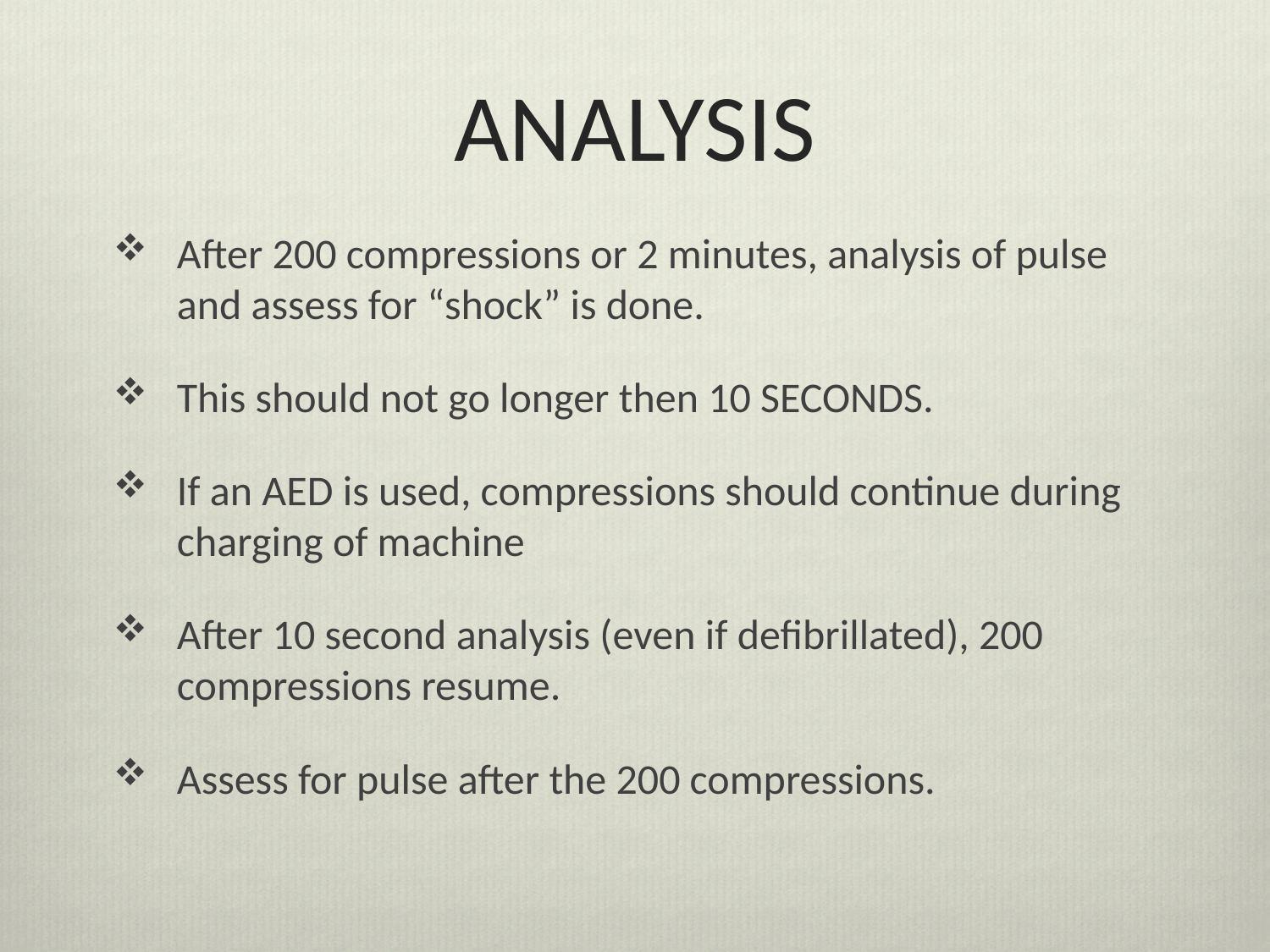

# ANALYSIS
After 200 compressions or 2 minutes, analysis of pulse and assess for “shock” is done.
This should not go longer then 10 SECONDS.
If an AED is used, compressions should continue during charging of machine
After 10 second analysis (even if defibrillated), 200 compressions resume.
Assess for pulse after the 200 compressions.